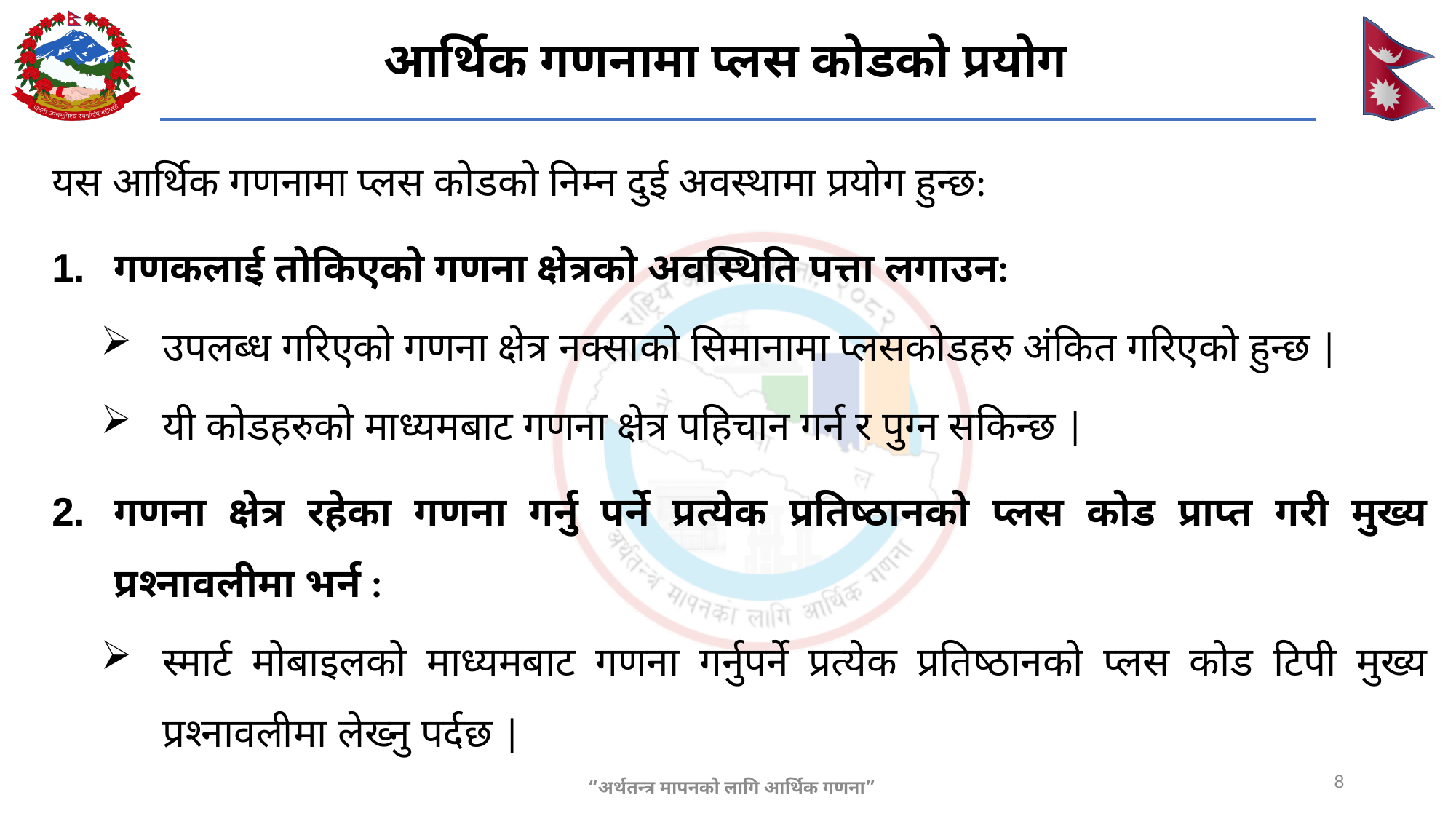

आर्थिक गणनामा प्लस कोडको प्रयोग
#
यस आर्थिक गणनामा प्लस कोडको निम्न दुई अवस्थामा प्रयोग हुन्छ:
गणकलाई तोकिएको गणना क्षेत्रको अवस्थिति पत्ता लगाउन:
उपलब्ध गरिएको गणना क्षेत्र नक्साको सिमानामा प्लसकोडहरु अंकित गरिएको हुन्छ |
यी कोडहरुको माध्यमबाट गणना क्षेत्र पहिचान गर्न र पुग्न सकिन्छ |
गणना क्षेत्र रहेका गणना गर्नु पर्ने प्रत्येक प्रतिष्ठानको प्लस कोड प्राप्त गरी मुख्य प्रश्नावलीमा भर्न :
स्मार्ट मोबाइलको माध्यमबाट गणना गर्नुपर्ने प्रत्येक प्रतिष्ठानको प्लस कोड टिपी मुख्य प्रश्नावलीमा लेख्नु पर्दछ |
8
“अर्थतन्त्र मापनको लागि आर्थिक गणना”